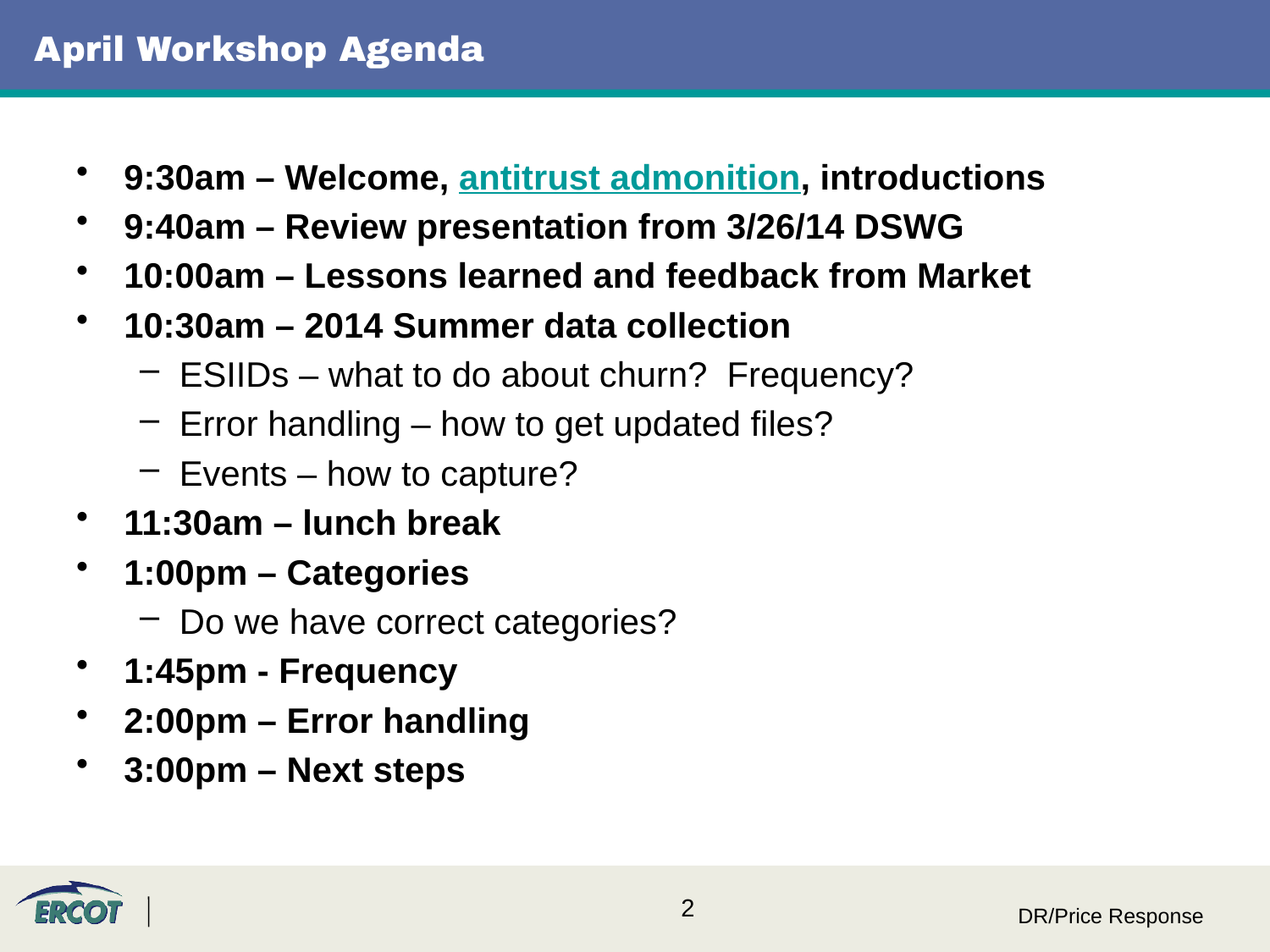

# April Workshop Agenda
9:30am – Welcome, antitrust admonition, introductions
9:40am – Review presentation from 3/26/14 DSWG
10:00am – Lessons learned and feedback from Market
10:30am – 2014 Summer data collection
ESIIDs – what to do about churn?  Frequency?
Error handling – how to get updated files?
Events – how to capture?
11:30am – lunch break
1:00pm – Categories
Do we have correct categories?
1:45pm - Frequency
2:00pm – Error handling
3:00pm – Next steps

DR/Price Response